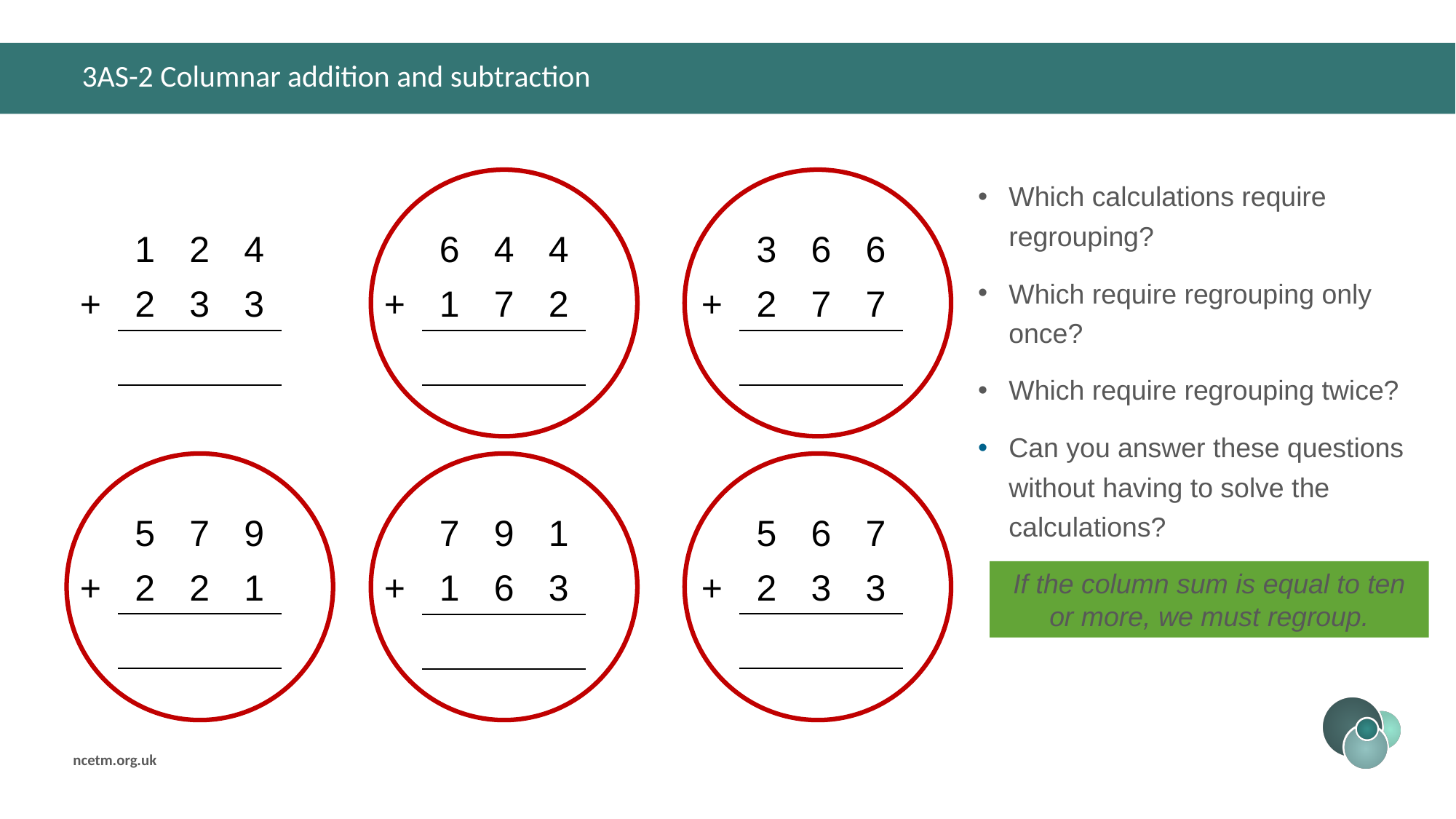

# 3AS-2 Columnar addition and subtraction
Which calculations require regrouping?
Which require regrouping only once?
Which require regrouping twice?
Can you answer these questions without having to solve the calculations?

|  | 1 | 2 | 4 |
| --- | --- | --- | --- |
| + | 2 | 3 | 3 |
|  |  |  |  |
|  | 6 | 4 | 4 |
| --- | --- | --- | --- |
| + | 1 | 7 | 2 |
|  |  |  |  |
|  | 3 | 6 | 6 |
| --- | --- | --- | --- |
| + | 2 | 7 | 7 |
|  |  |  |  |

|  | 5 | 7 | 9 |
| --- | --- | --- | --- |
| + | 2 | 2 | 1 |
|  |  |  |  |
|  | 5 | 6 | 7 |
| --- | --- | --- | --- |
| + | 2 | 3 | 3 |
|  |  |  |  |
|  | 7 | 9 | 1 |
| --- | --- | --- | --- |
| + | 1 | 6 | 3 |
|  |  |  |  |
If the column sum is equal to ten or more, we must regroup.